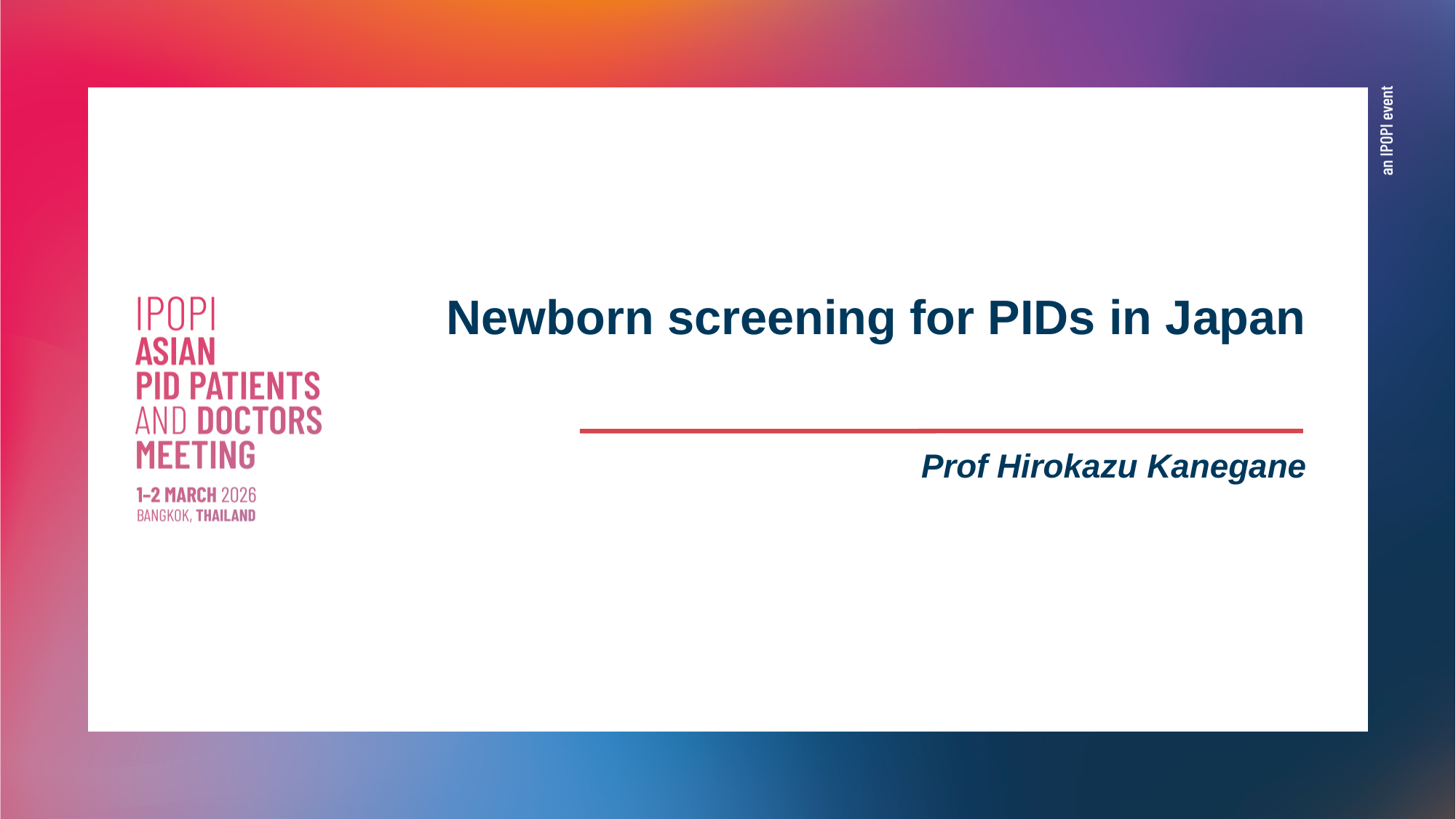

# Newborn screening for PIDs in Japan
Prof Hirokazu Kanegane